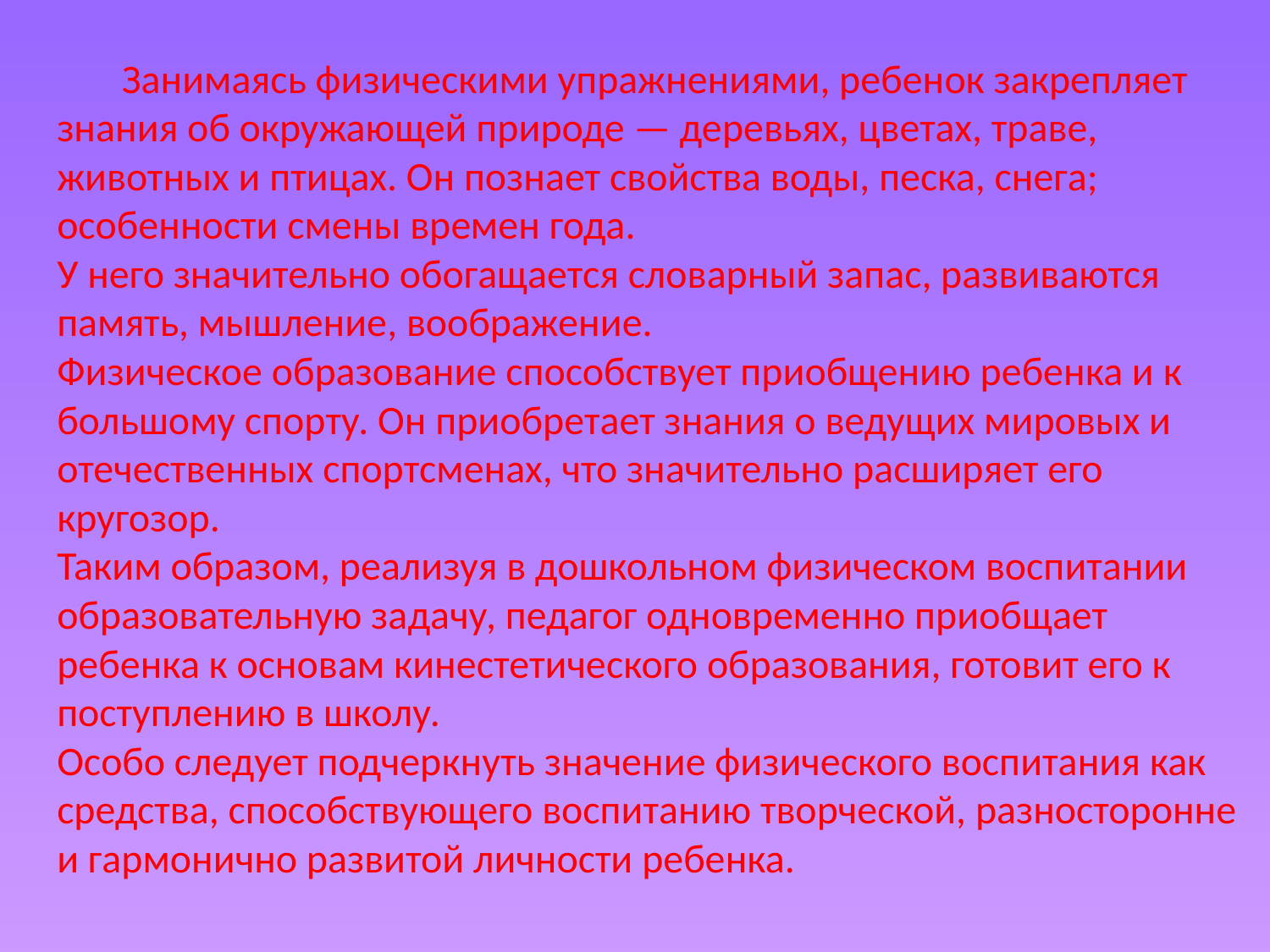

Занимаясь физическими упражнениями, ребенок закрепляет знания об окружающей природе — деревьях, цветах, траве, животных и птицах. Он познает свойства воды, песка, снега; особенности смены времен года.
У него значительно обогащается словарный запас, развиваются память, мышление, воображение.
Физическое образование способствует приобщению ребенка и к большому спорту. Он приобретает знания о ведущих мировых и отечественных спортсменах, что значительно расширяет его кругозор.
Таким образом, реализуя в дошкольном физическом воспитании образовательную задачу, педагог одновременно приобщает ребенка к основам кинестетического образования, готовит его к поступлению в школу.
Особо следует подчеркнуть значение физического воспитания как средства, способствующего воспитанию творческой, разносторонне и гармонично развитой личности ребенка.